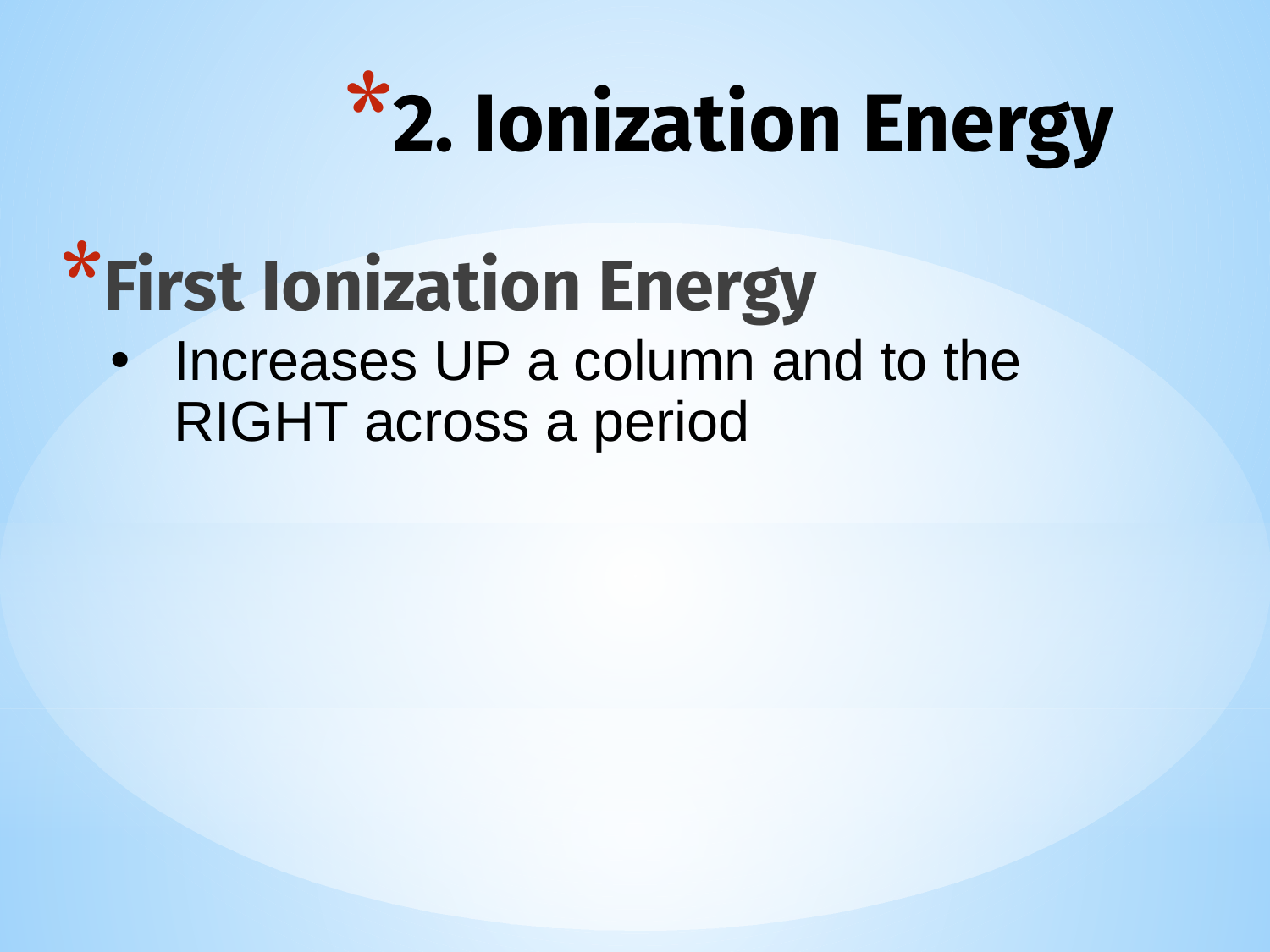

# 2. Ionization Energy
First Ionization Energy
Increases UP a column and to the RIGHT across a period